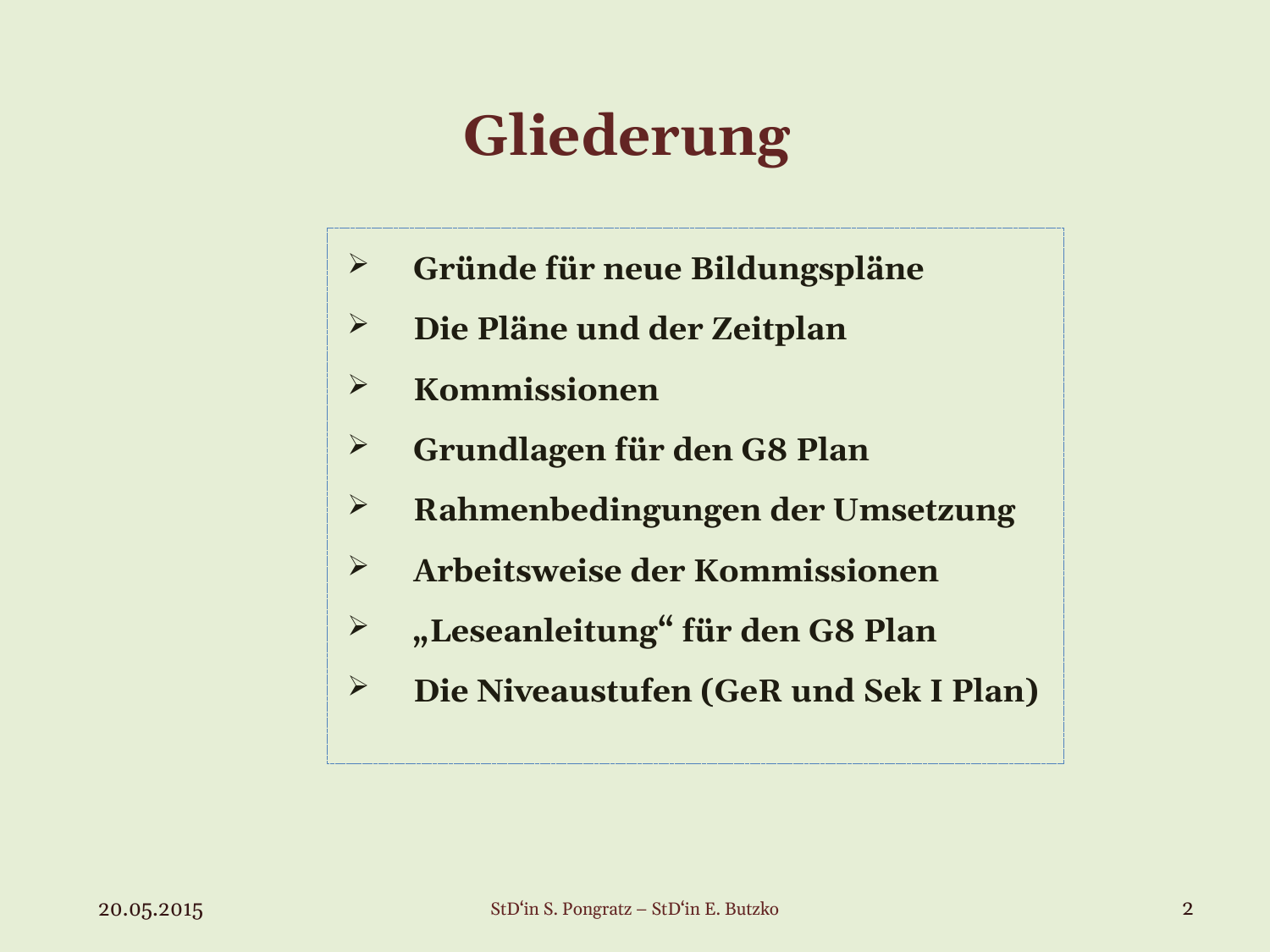

# Gliederung
Gründe für neue Bildungspläne
Die Pläne und der Zeitplan
Kommissionen
Grundlagen für den G8 Plan
Rahmenbedingungen der Umsetzung
Arbeitsweise der Kommissionen
„Leseanleitung“ für den G8 Plan
Die Niveaustufen (GeR und Sek I Plan)
20.05.2015
StD‘in S. Pongratz – StD‘in E. Butzko
2